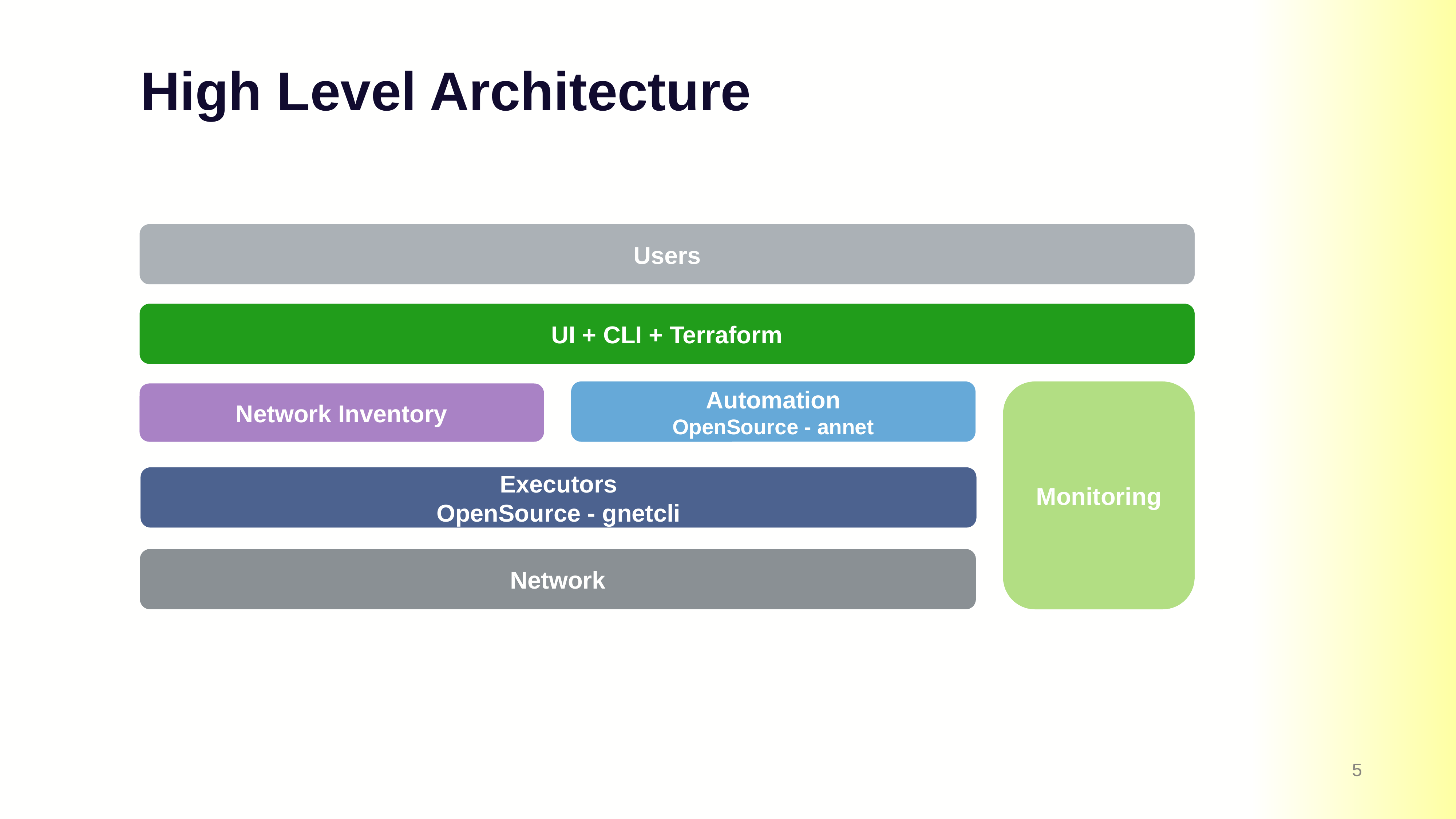

# High Level Architecture
Users
UI + CLI + Terraform

Automation
OpenSource - annet
Monitoring
Network Inventory
Executors
OpenSource - gnetcli
Network
5